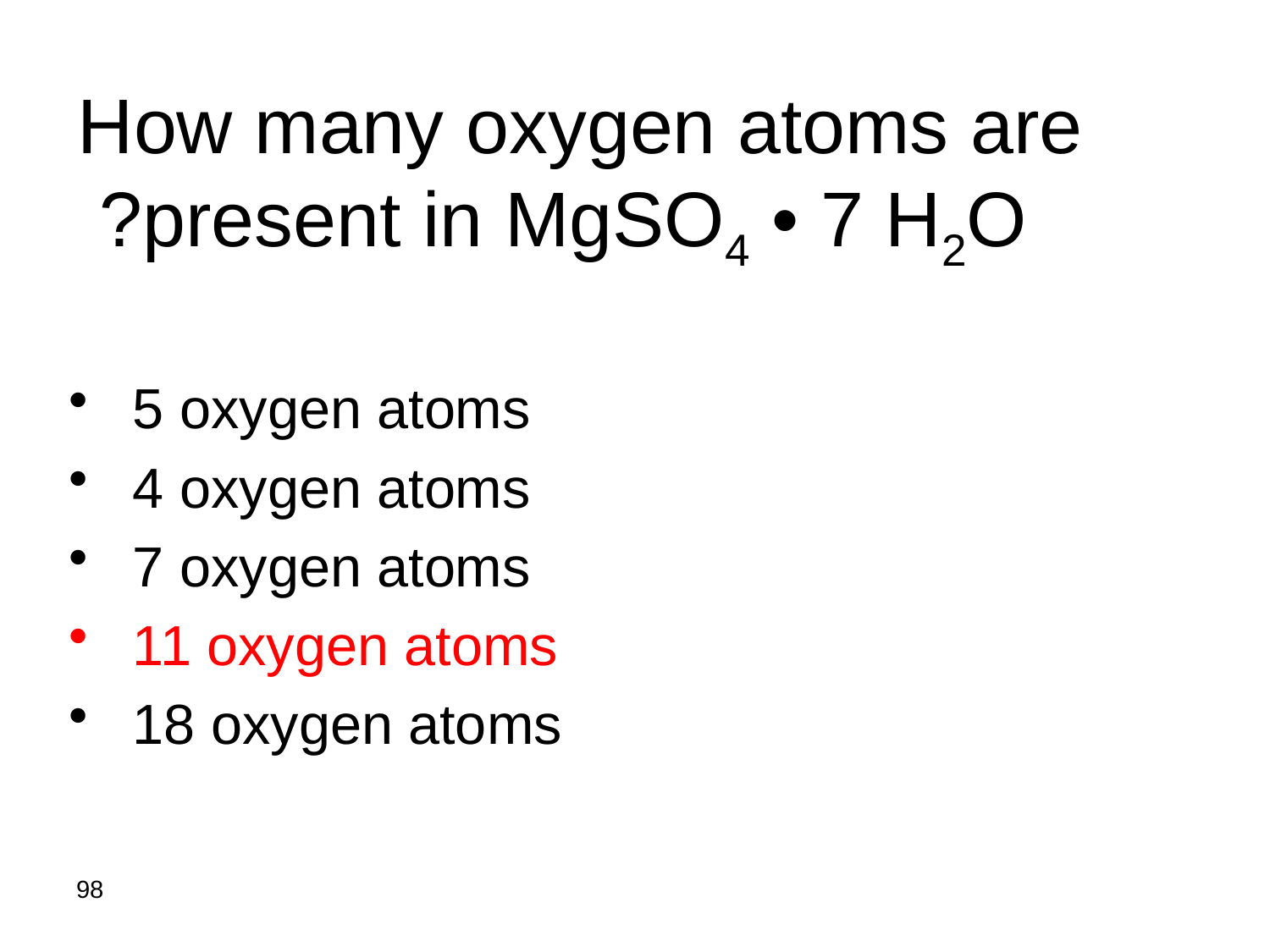

# How many oxygen atoms are present in MgSO4 • 7 H2O?
5 oxygen atoms
4 oxygen atoms
7 oxygen atoms
11 oxygen atoms
18 oxygen atoms
98